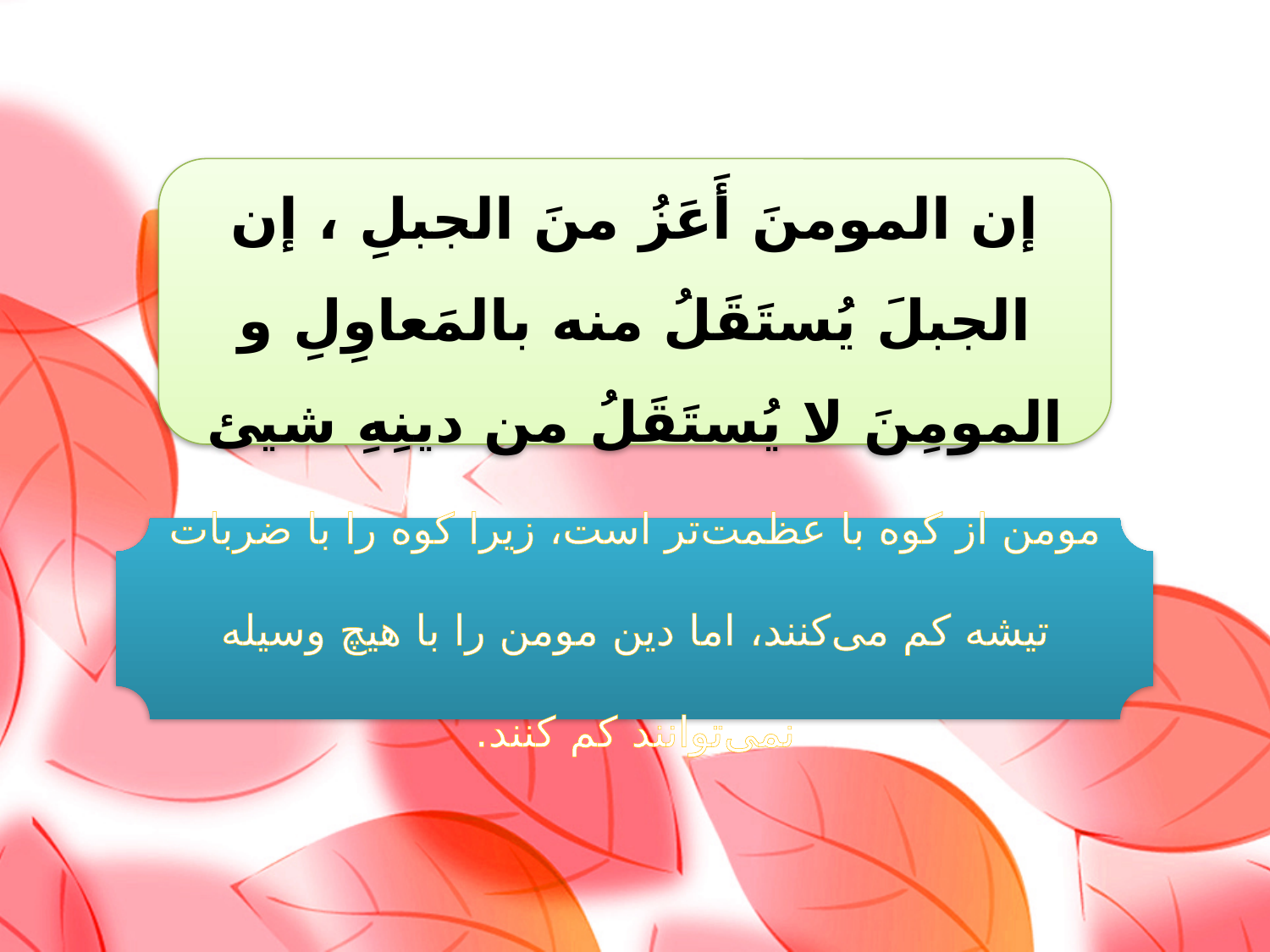

إن المومنَ أَعَزُ منَ الجبلِ ، إن الجبلَ یُستَقَلُ منه بالمَعاوِلِ و المومِنَ لا یُستَقَلُ من دینِهِ شیئ

مومن از کوه با عظمت‌تر است، زیرا کوه را با ضربات تیشه کم می‌کنند، اما دین مومن را با هیچ وسیله نمی‌توانند کم کنند.